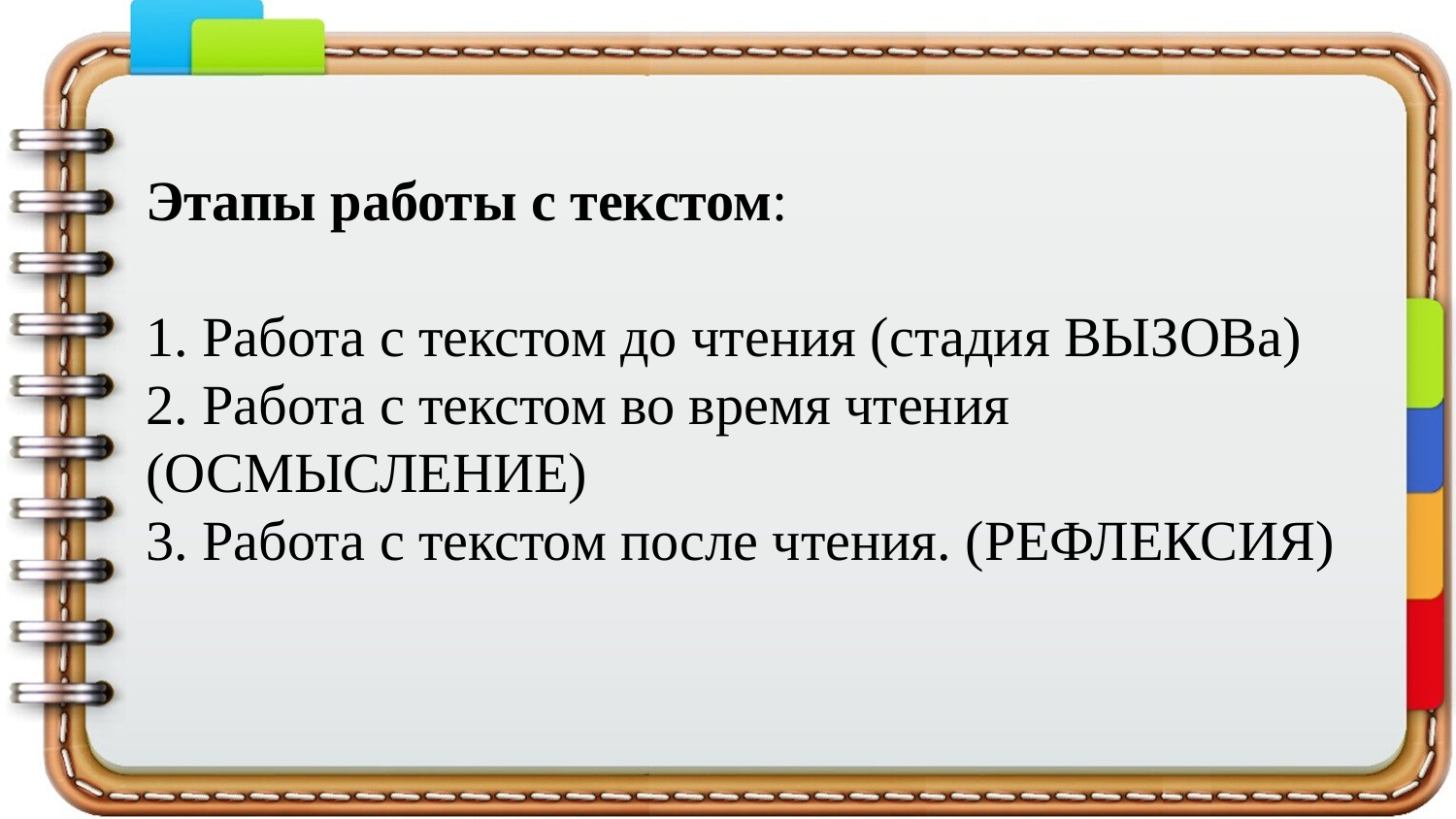

Этапы работы с текстом:

1. Работа с текстом до чтения (стадия ВЫЗОВа)
2. Работа с текстом во время чтения (ОСМЫСЛЕНИЕ)
3. Работа с текстом после чтения. (РЕФЛЕКСИЯ)